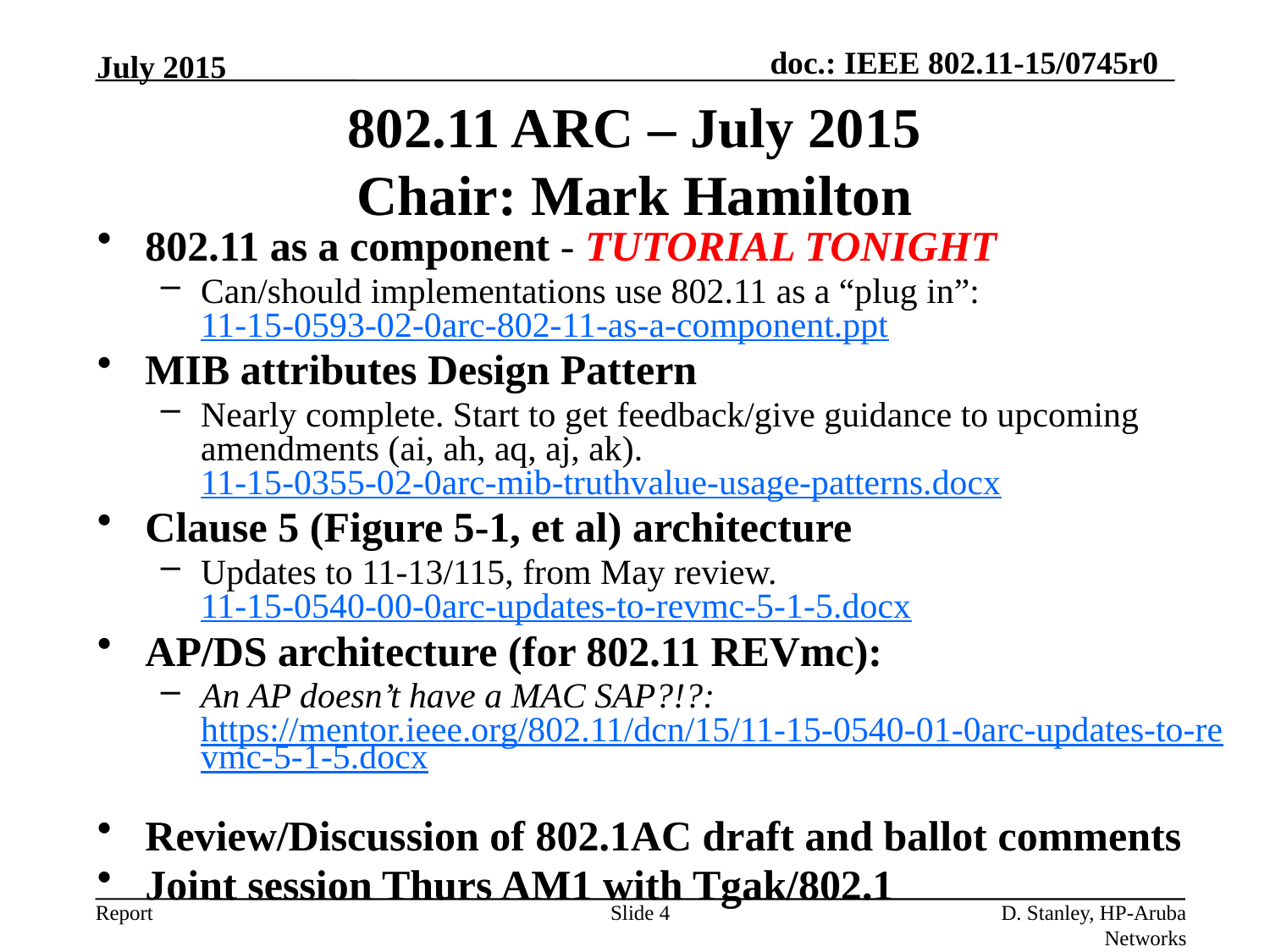

July 2015
# 802.11 ARC – July 2015 Chair: Mark Hamilton
802.11 as a component - TUTORIAL TONIGHT
Can/should implementations use 802.11 as a “plug in”: 11-15-0593-02-0arc-802-11-as-a-component.ppt
MIB attributes Design Pattern
Nearly complete. Start to get feedback/give guidance to upcoming amendments (ai, ah, aq, aj, ak). 11-15-0355-02-0arc-mib-truthvalue-usage-patterns.docx
Clause 5 (Figure 5-1, et al) architecture
Updates to 11-13/115, from May review. 11-15-0540-00-0arc-updates-to-revmc-5-1-5.docx
AP/DS architecture (for 802.11 REVmc):
An AP doesn’t have a MAC SAP?!?:  https://mentor.ieee.org/802.11/dcn/15/11-15-0540-01-0arc-updates-to-revmc-5-1-5.docx
Review/Discussion of 802.1AC draft and ballot comments
Joint session Thurs AM1 with Tgak/802.1

Slide 4
D. Stanley, HP-Aruba Networks